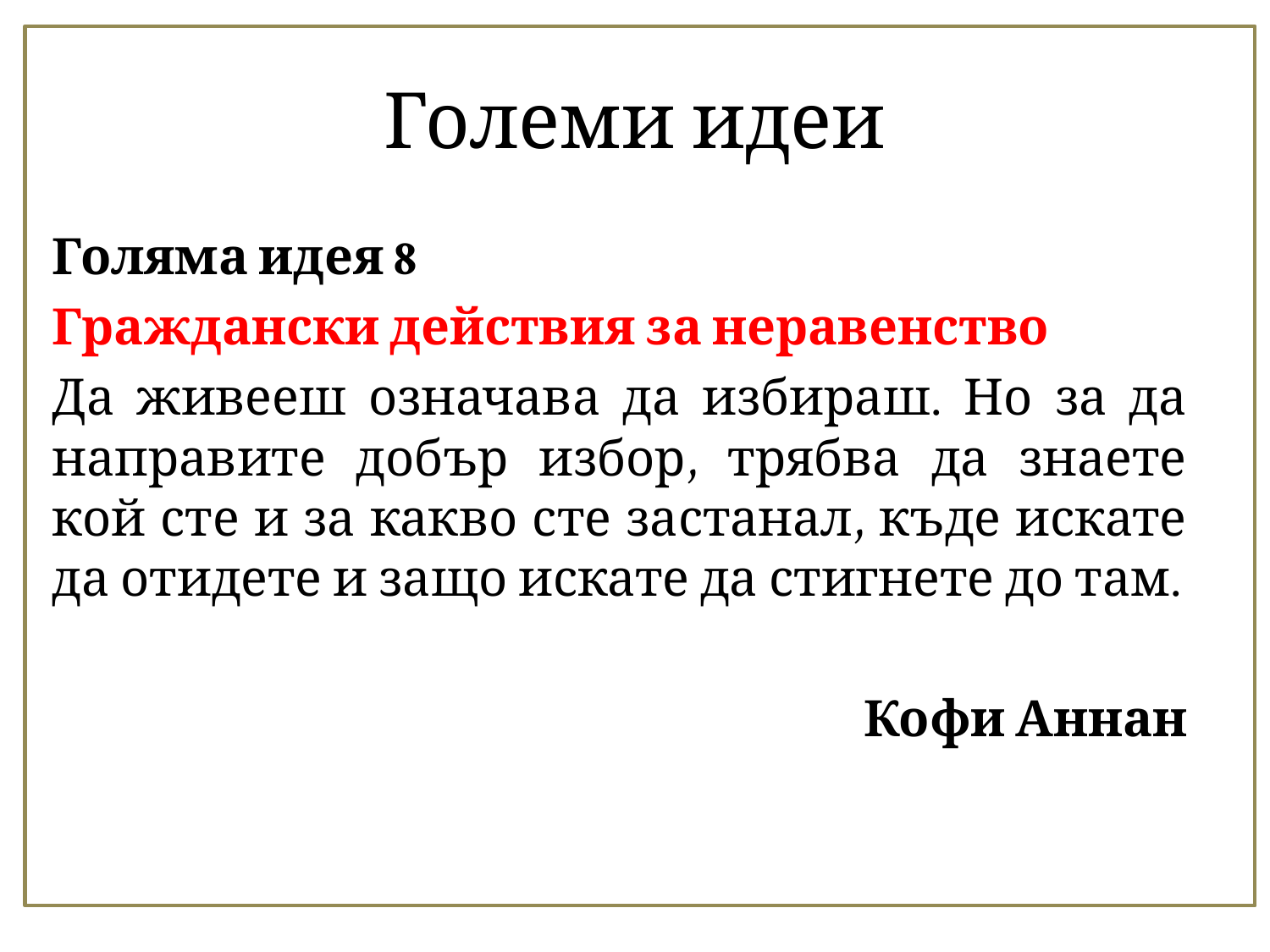

Migration takes place internally and internationally. In our time, the biggest international migration flows are from rich to other rich countries, and from poorer to other poorer countries (North-North; South-South). Much migration is short-term; migrants return to their country of origin. An estimated 258 million people live in a country they weren’t born in; this is approx. 3.6% World’s inhabitants (U.N. 2017). “In Europe, the size of the total population would have declined during the period 2000-2015 in the absence of migration.”(UN 2017).

# Големи идеи
Голяма идея 8
Граждански действия за неравенство
Да живееш означава да избираш. Но за да направите добър избор, трябва да знаете кой сте и за какво сте застанал, къде искате да отидете и защо искате да стигнете до там.

Кофи Аннан